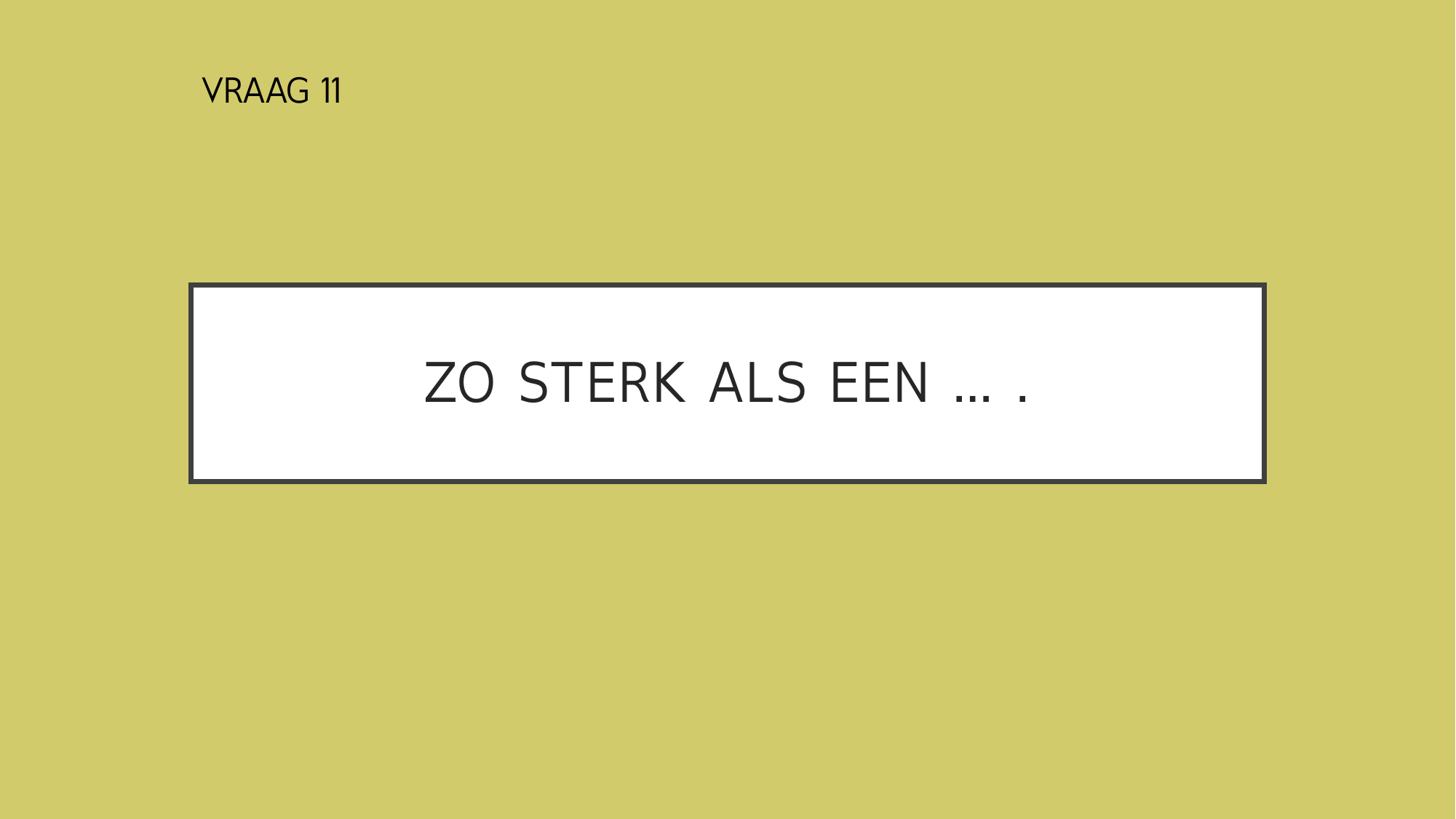

VRAAG 11
# Zo sterk als een … .